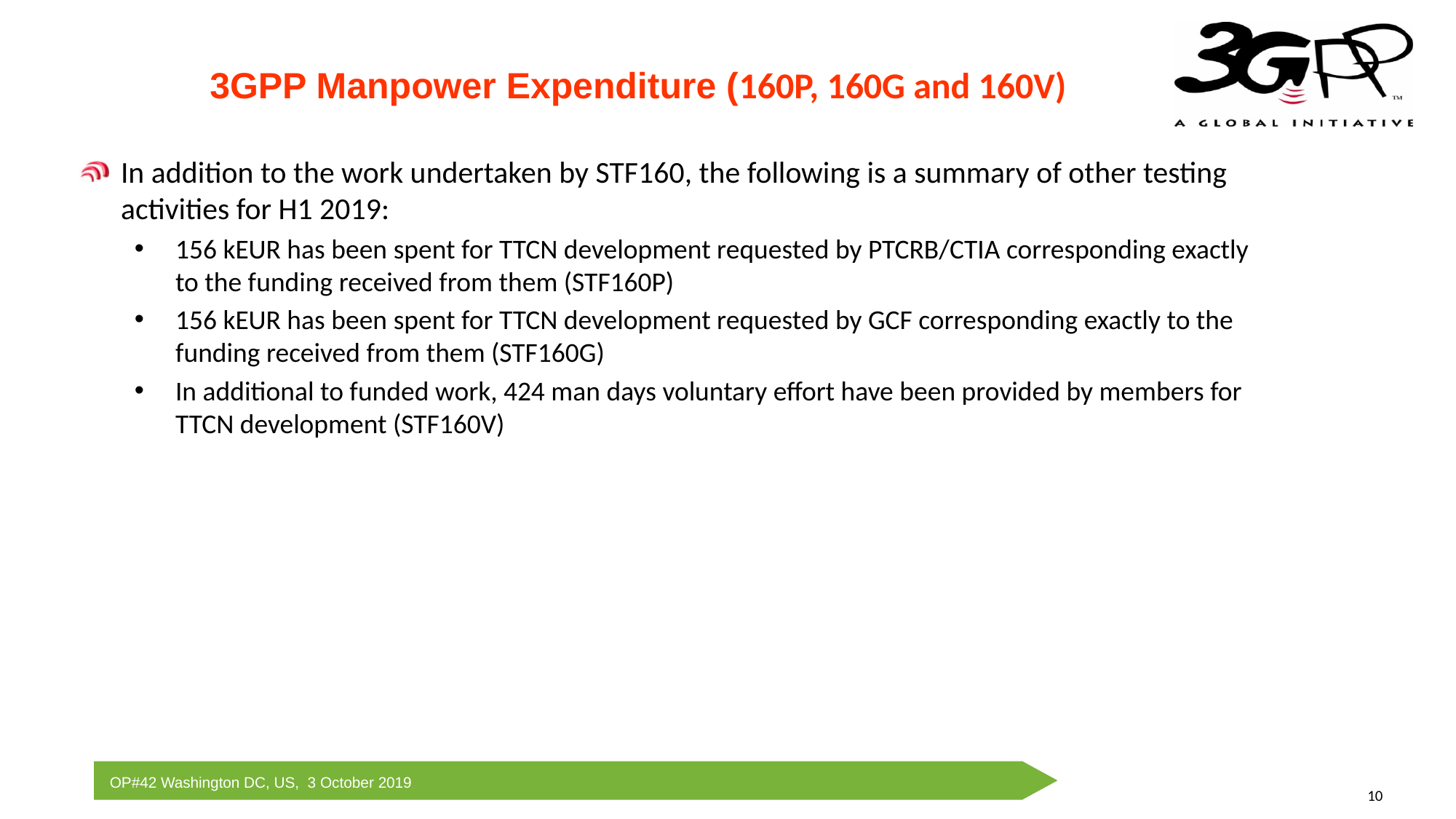

3GPP Manpower Expenditure (160P, 160G and 160V)

In addition to the work undertaken by STF160, the following is a summary of other testing activities for H1 2019:
156 kEUR has been spent for TTCN development requested by PTCRB/CTIA corresponding exactly to the funding received from them (STF160P)
156 kEUR has been spent for TTCN development requested by GCF corresponding exactly to the funding received from them (STF160G)
In additional to funded work, 424 man days voluntary effort have been provided by members for TTCN development (STF160V)
|  |
| --- |
|  |
| --- |